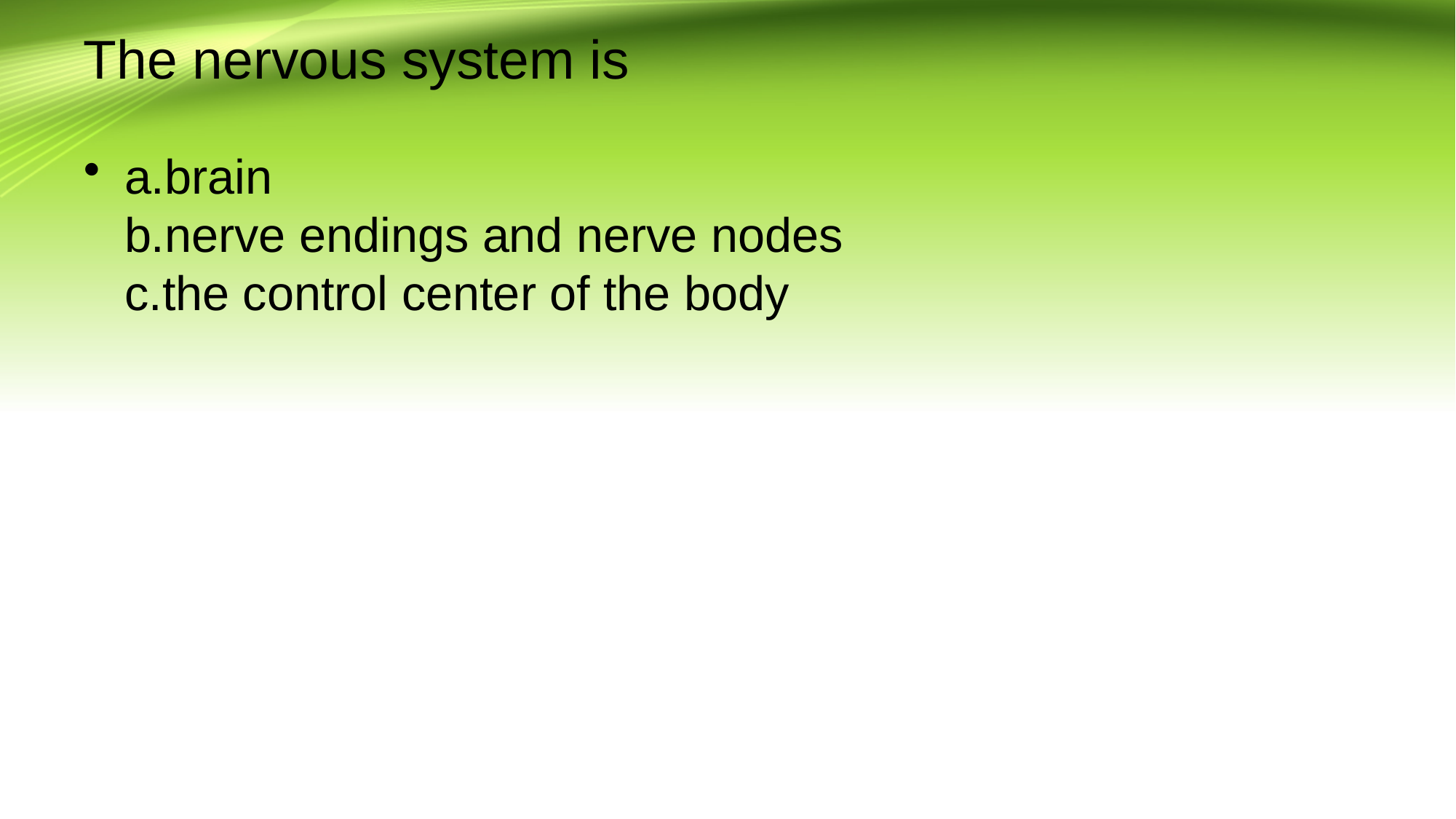

# The nervous system is
а.brain
b.nerve endings and nerve nodes
c.the control center of the body